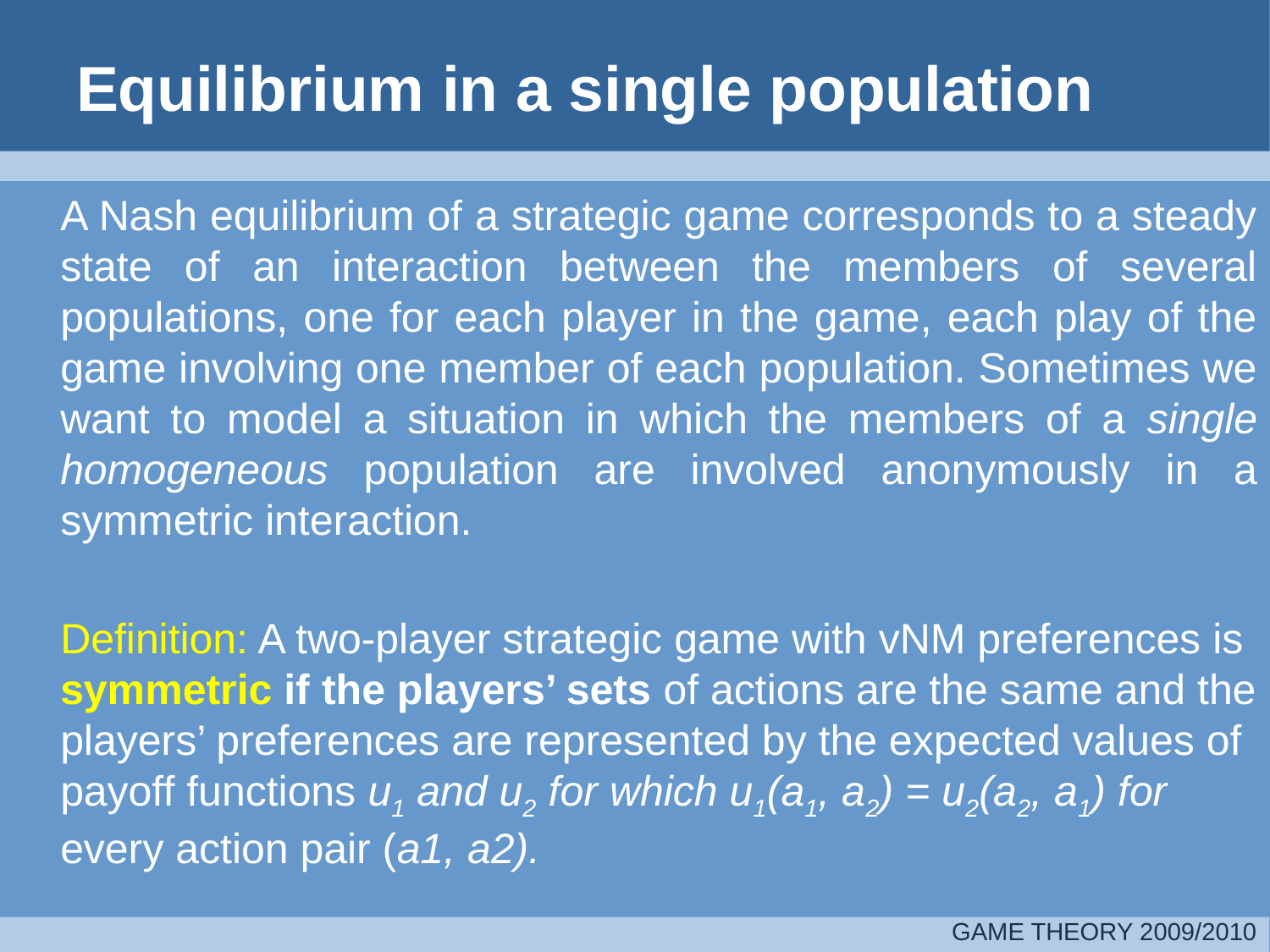

# Equilibrium in a single population
	A Nash equilibrium of a strategic game corresponds to a steady state of an interaction between the members of several populations, one for each player in the game, each play of the game involving one member of each population. Sometimes we want to model a situation in which the members of a single homogeneous population are involved anonymously in a symmetric interaction.

	Definition: A two-player strategic game with vNM preferences is symmetric if the players’ sets of actions are the same and the players’ preferences are represented by the expected values of payoff functions u1 and u2 for which u1(a1, a2) = u2(a2, a1) for every action pair (a1, a2).

GAME THEORY 2009/2010